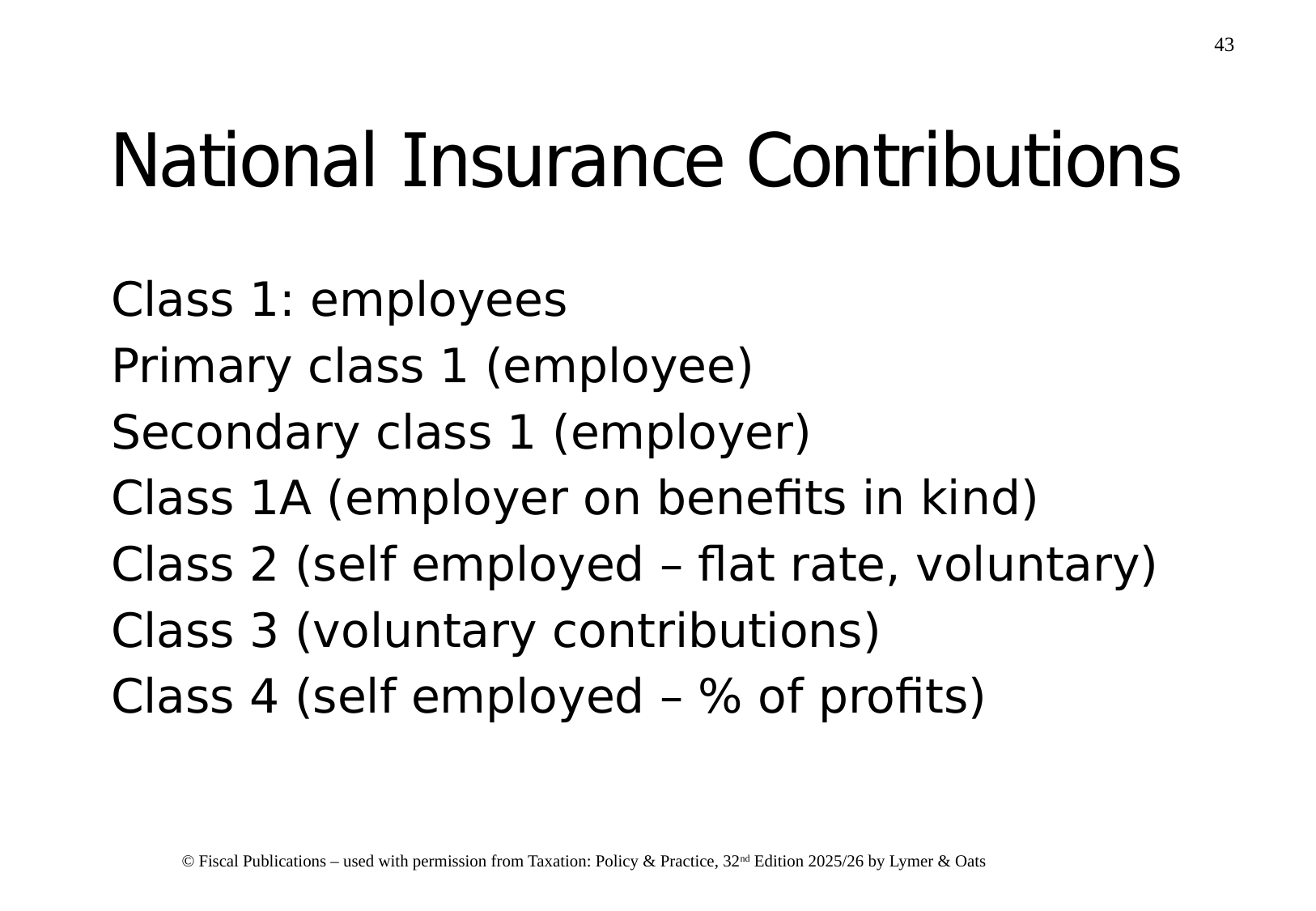

# National Insurance Contributions
Class 1: employees
Primary class 1 (employee)
Secondary class 1 (employer)
Class 1A (employer on benefits in kind)
Class 2 (self employed – flat rate, voluntary)
Class 3 (voluntary contributions)
Class 4 (self employed – % of profits)